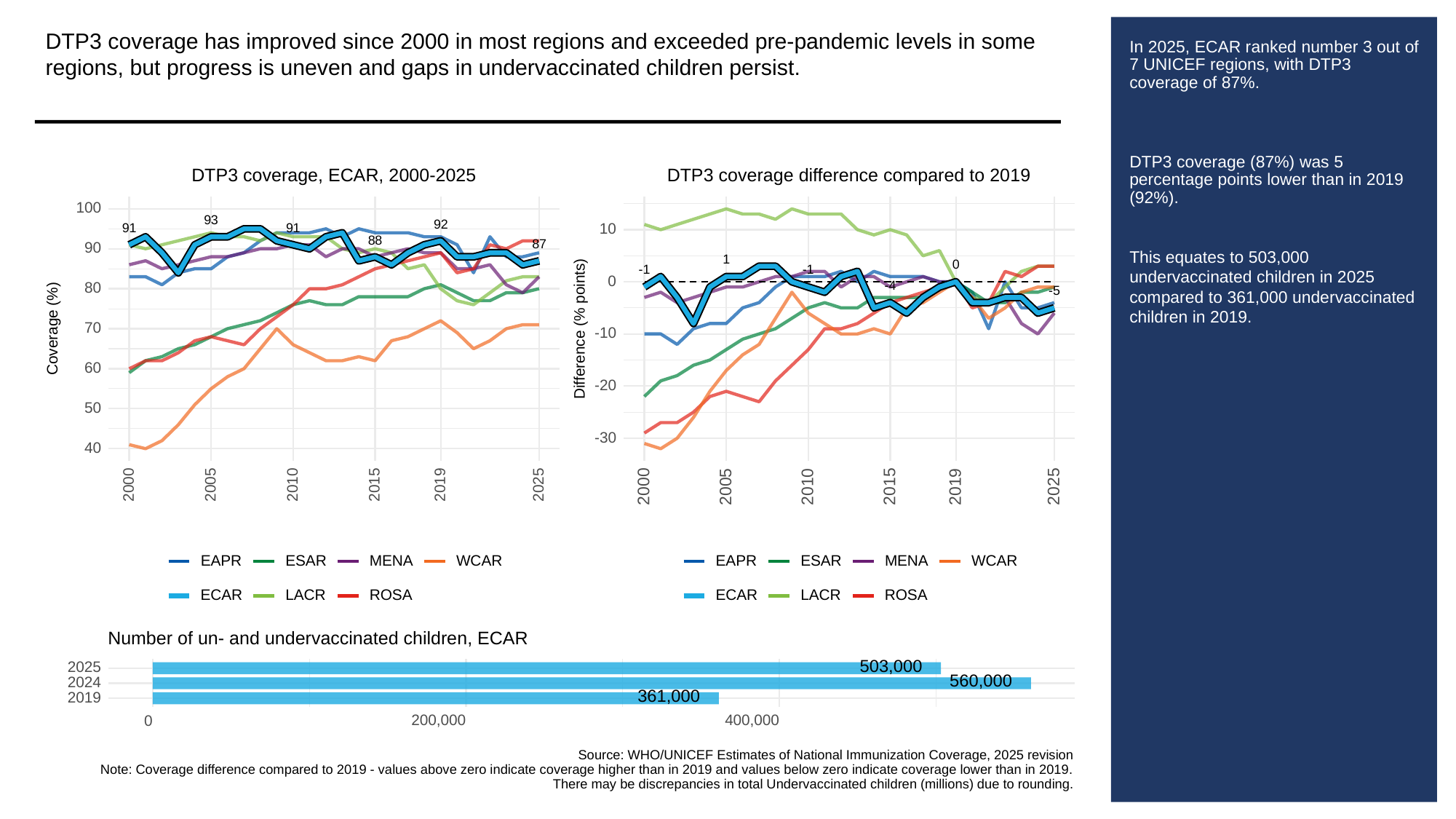

DTP3 coverage has improved since 2000 in most regions and exceeded pre-pandemic levels in some regions, but progress is uneven and gaps in undervaccinated children persist.
# In 2025, ECAR ranked number 3 out of 7 UNICEF regions, with DTP3 coverage of 87%.

DTP3 coverage (87%) was 5 percentage points lower than in 2019 (92%).

This equates to 503,000 undervaccinated children in 2025 compared to 361,000 undervaccinated children in 2019.

DTP3 coverage, ECAR, 2000-2025
DTP3 coverage difference compared to 2019

100

93
92
10
91
91

88
87

90

1

0
-1
-1

0
-4

80

-5

Coverage (%)
Difference (% points)
70
-10

60

-20

50

-30

40

2000
2005
2010
2015
2019
2025
2000
2005
2010
2015
2019
2025
ESAR
WCAR
ESAR
WCAR
EAPR
MENA
EAPR
MENA

ROSA
ROSA
ECAR
LACR
ECAR
LACR

Number of un- and undervaccinated children, ECAR

503,000

2025

560,000

2024

361,000

2019

200,000
400,000
0
Source: WHO/UNICEF Estimates of National Immunization Coverage, 2025 revision
Note: Coverage difference compared to 2019 - values above zero indicate coverage higher than in 2019 and values below zero indicate coverage lower than in 2019.
There may be discrepancies in total Undervaccinated children (millions) due to rounding.